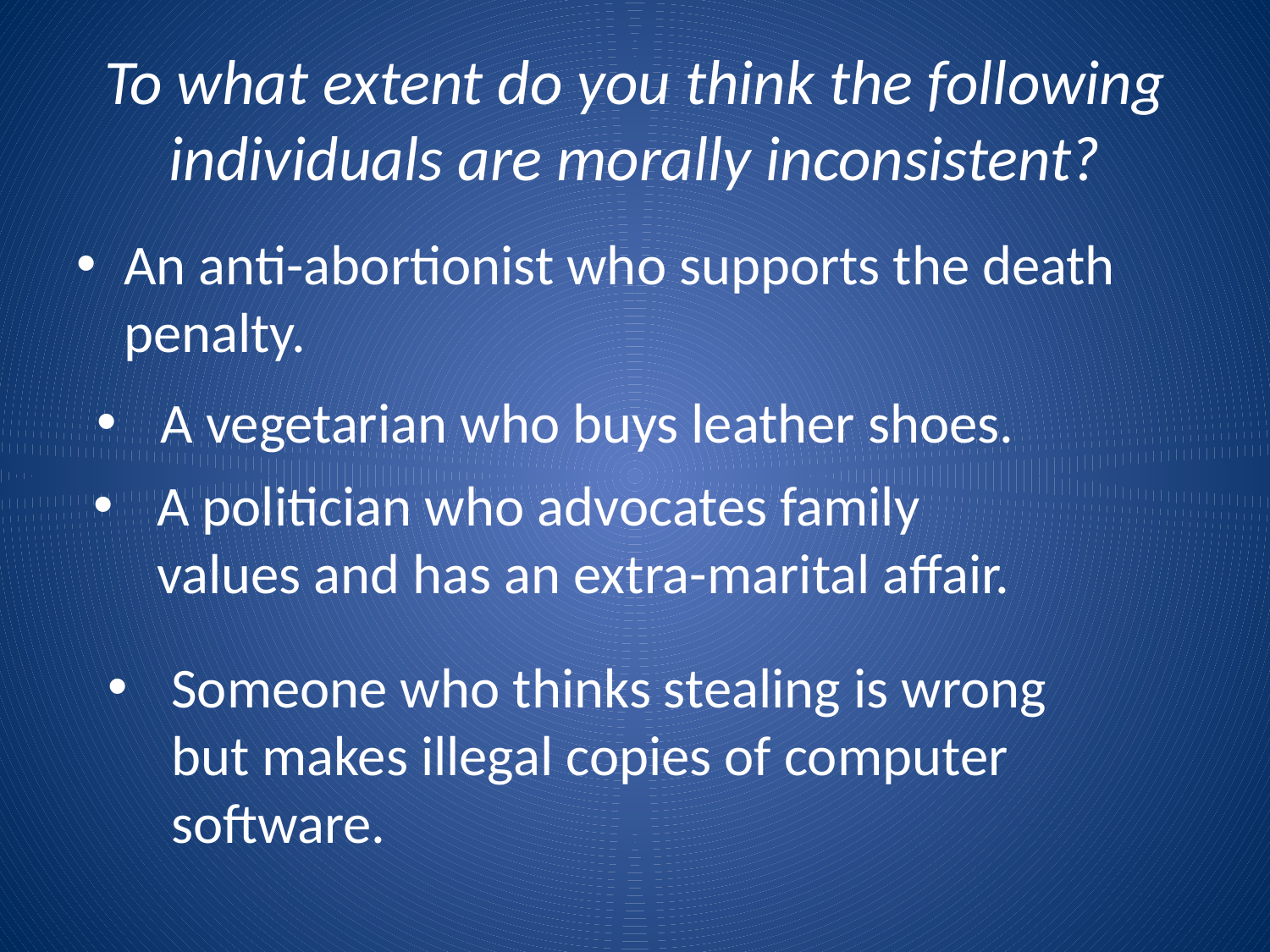

# To what extent do you think the following individuals are morally inconsistent?
An anti-abortionist who supports the death penalty.
A vegetarian who buys leather shoes.
A politician who advocates family values and has an extra-marital affair.
Someone who thinks stealing is wrong but makes illegal copies of computer software.